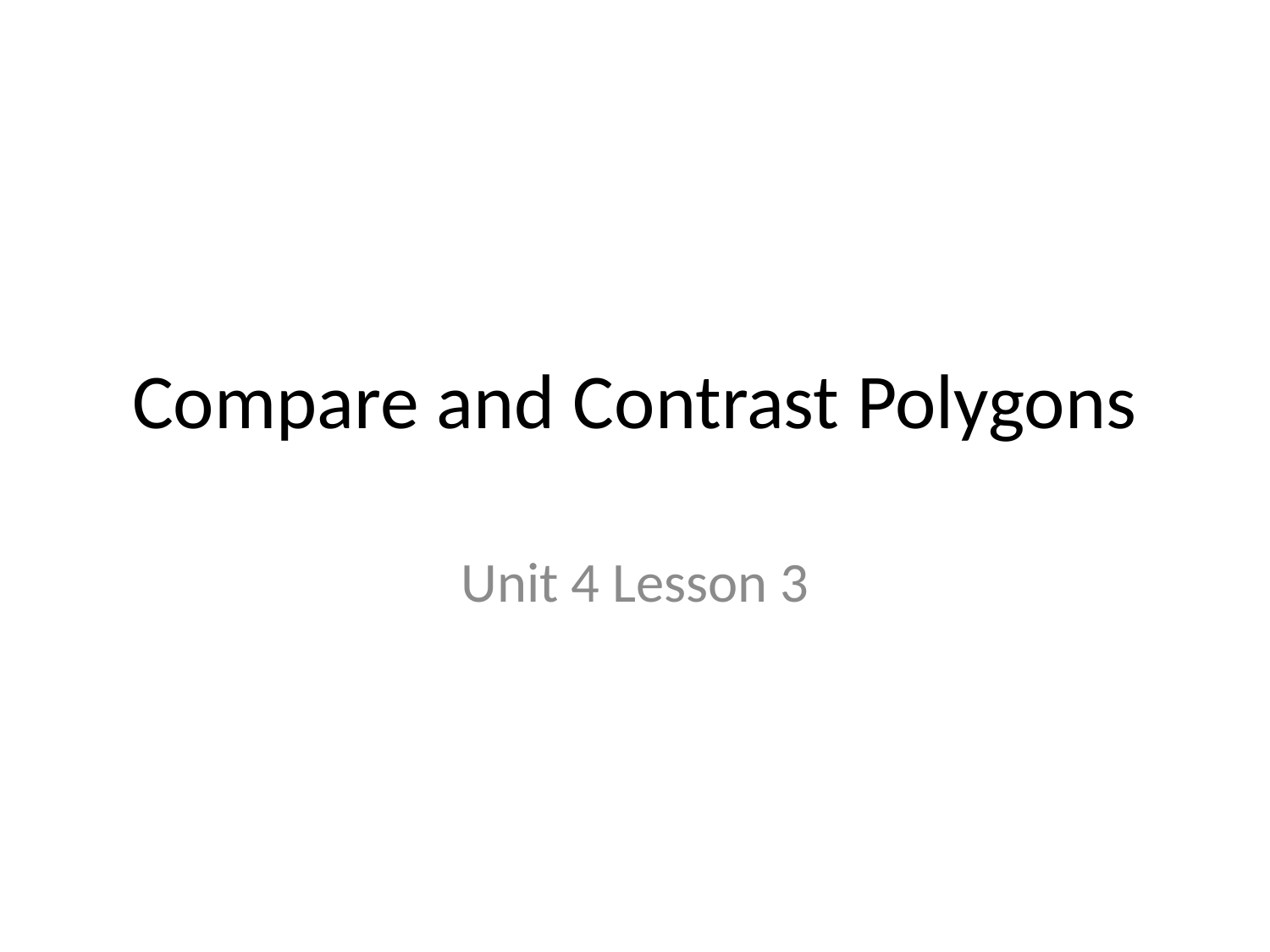

# Compare and Contrast Polygons
Unit 4 Lesson 3